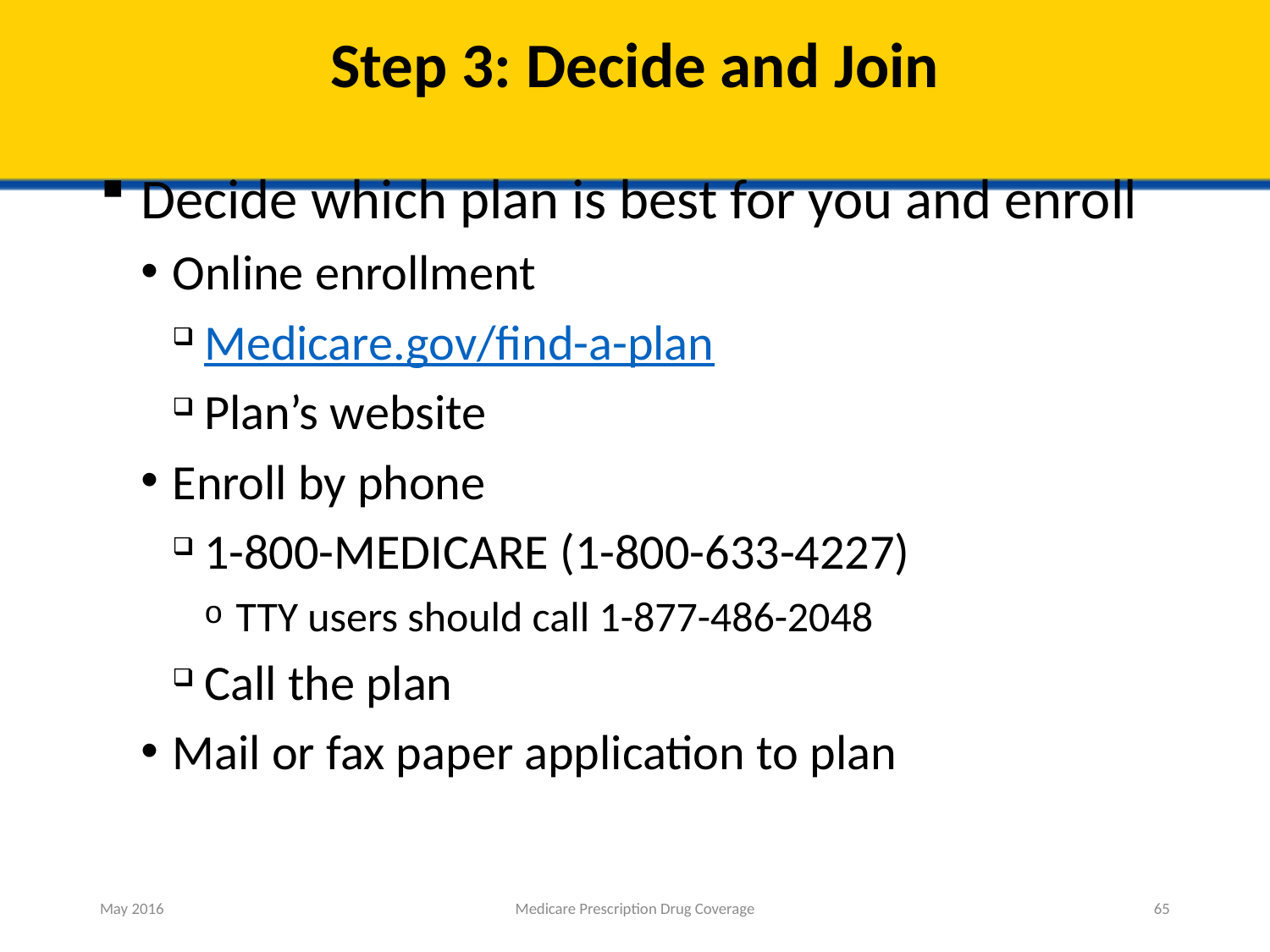

# Step 3: Decide and Join
Decide which plan is best for you and enroll
Online enrollment
Medicare.gov/find-a-plan
Plan’s website
Enroll by phone
1-800-MEDICARE (1-800-633-4227)
TTY users should call 1-877-486-2048
Call the plan
Mail or fax paper application to plan
May 2016
Medicare Prescription Drug Coverage
65